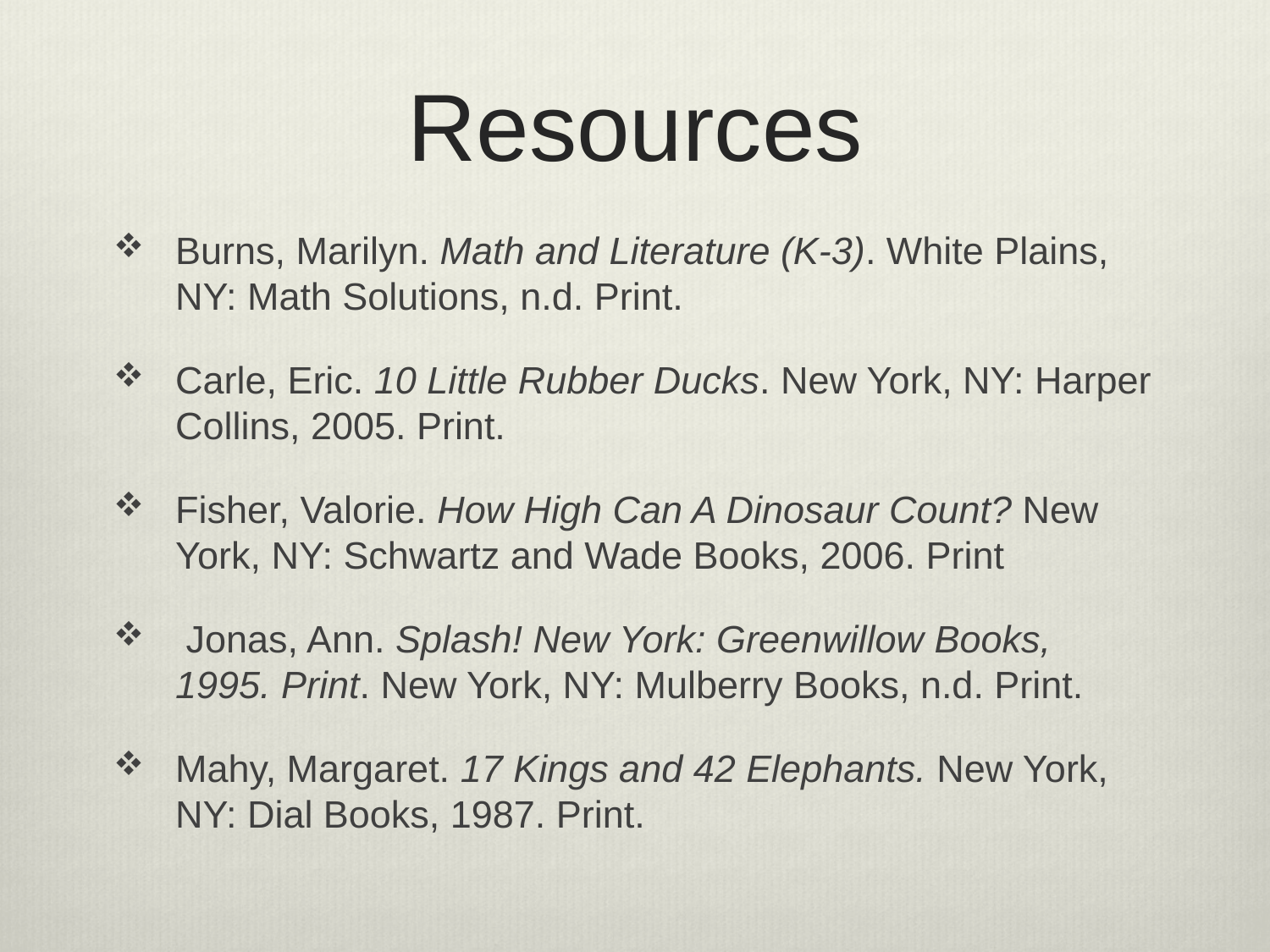

# Resources
Burns, Marilyn. Math and Literature (K-3). White Plains, NY: Math Solutions, n.d. Print.
Carle, Eric. 10 Little Rubber Ducks. New York, NY: Harper Collins, 2005. Print.
Fisher, Valorie. How High Can A Dinosaur Count? New York, NY: Schwartz and Wade Books, 2006. Print
 Jonas, Ann. Splash! New York: Greenwillow Books, 1995. Print. New York, NY: Mulberry Books, n.d. Print.
Mahy, Margaret. 17 Kings and 42 Elephants. New York, NY: Dial Books, 1987. Print.